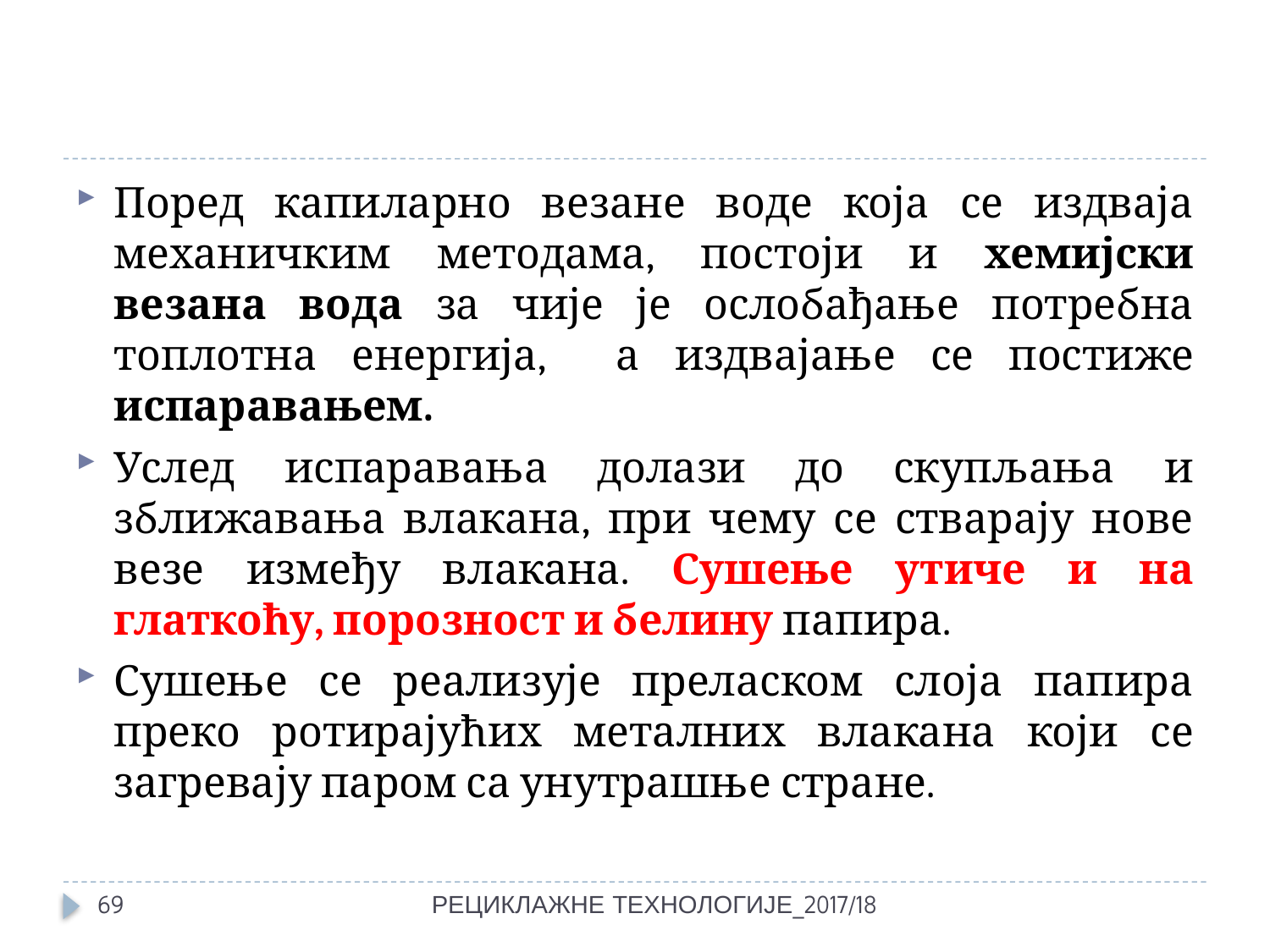

#
Поред капиларно везане воде која се издваја механичким методама, постоји и хемијски везана вода за чије је ослобађање потребна топлотна енергија,  а издвајање се постиже испаравањем.
Услед испаравања долази до скупљања и зближавања влакана, при чему се стварају нове везе између влакана. Сушење утиче и на глаткоћу, порозност и белину папира.
Сушење се реализује преласком слоја папира преко ротирајућих металних влакана који се загревају паром са унутрашње стране.
69
РЕЦИКЛАЖНЕ ТЕХНОЛОГИЈЕ_2017/18